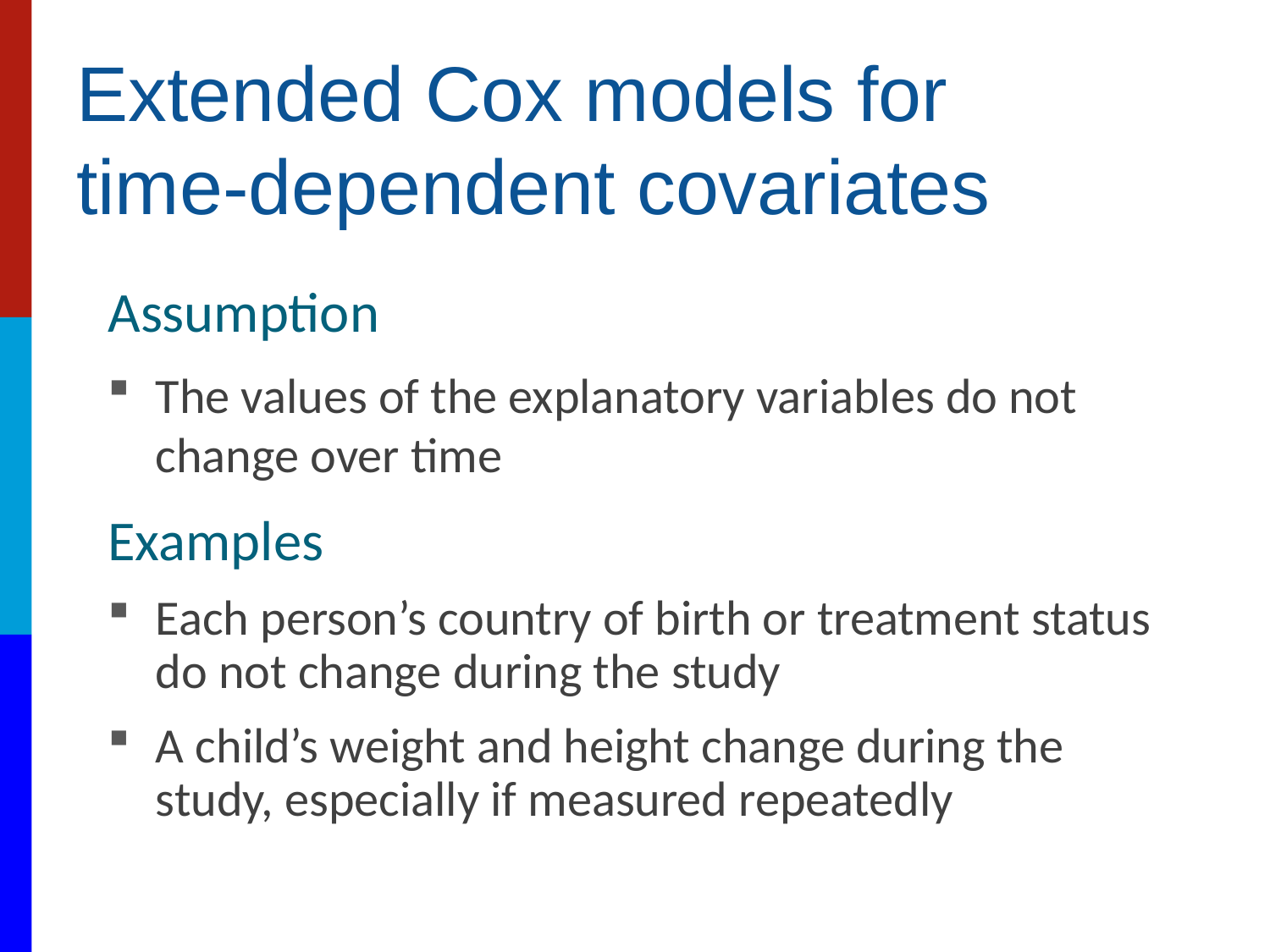

# Extended Cox models for time-dependent covariates
Assumption
The values of the explanatory variables do not change over time
Examples
Each person’s country of birth or treatment status do not change during the study
A child’s weight and height change during the study, especially if measured repeatedly